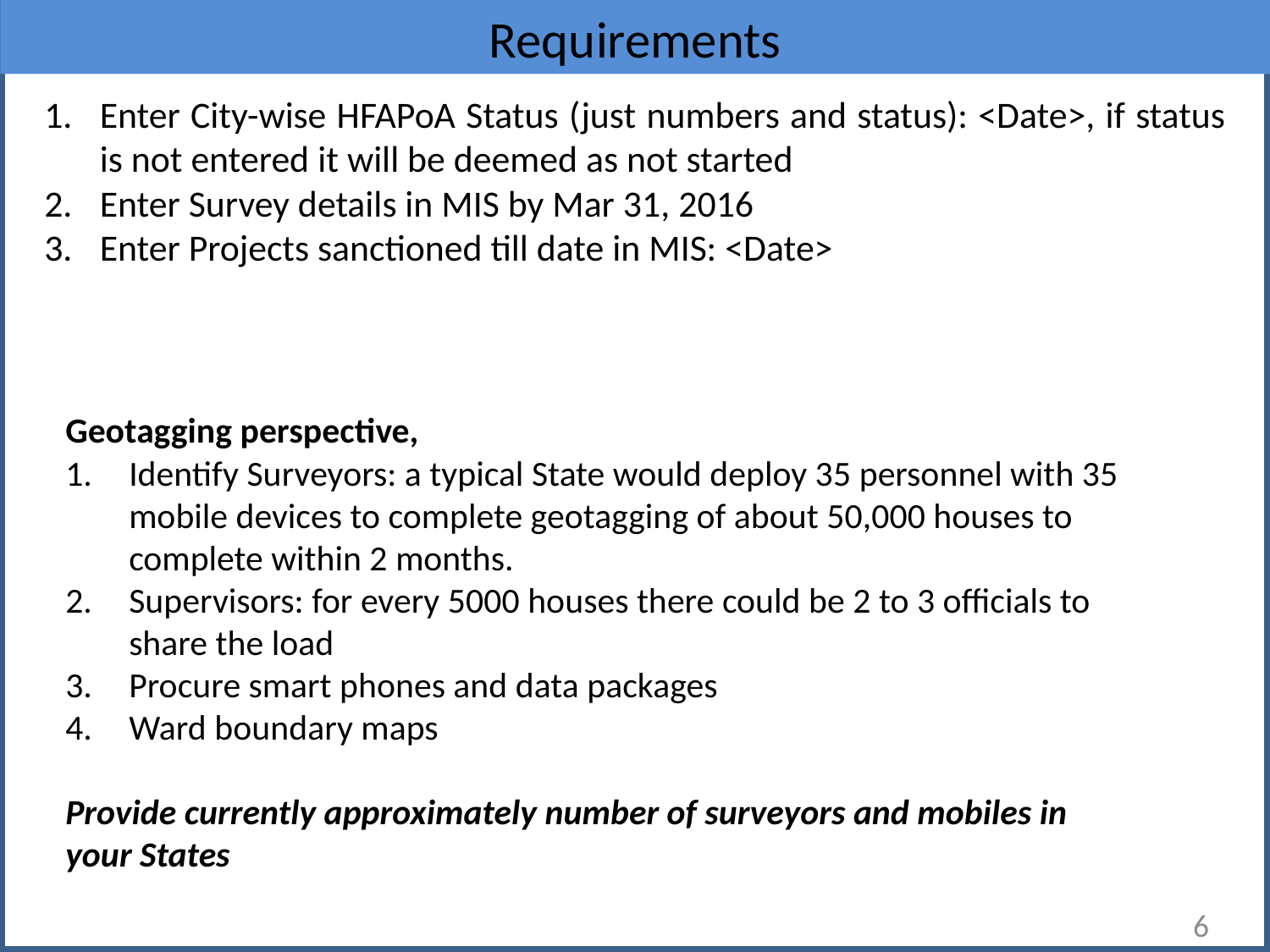

Requirements
Enter City-wise HFAPoA Status (just numbers and status): <Date>, if status is not entered it will be deemed as not started
Enter Survey details in MIS by Mar 31, 2016
Enter Projects sanctioned till date in MIS: <Date>

Geotagging perspective,
Identify Surveyors: a typical State would deploy 35 personnel with 35 mobile devices to complete geotagging of about 50,000 houses to complete within 2 months.
Supervisors: for every 5000 houses there could be 2 to 3 officials to share the load
Procure smart phones and data packages
Ward boundary maps

Provide currently approximately number of surveyors and mobiles in your States
6